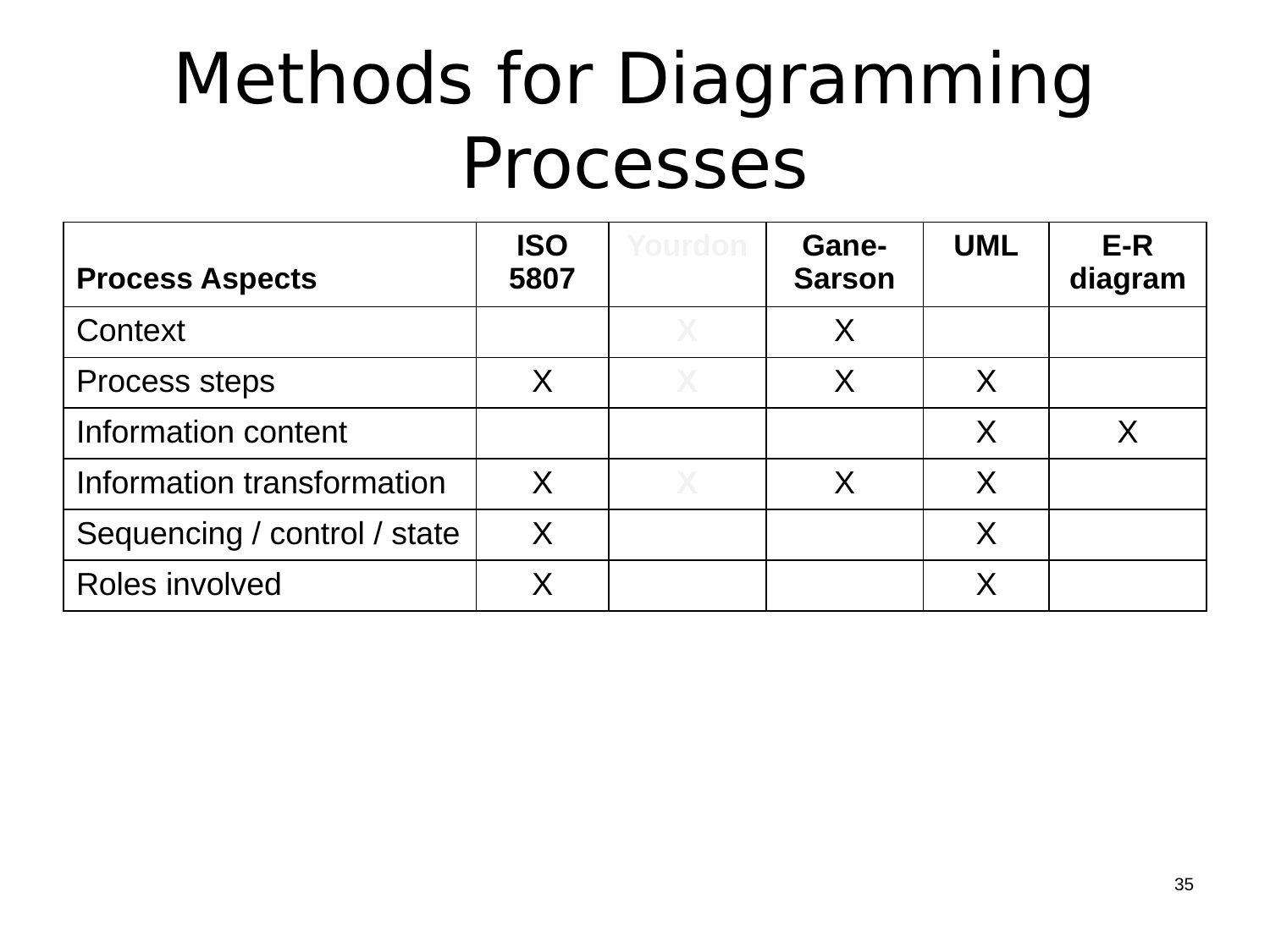

# Methods for Diagramming Processes
| Process Aspects | ISO 5807 | Yourdon | Gane-Sarson | UML | E-R diagram |
| --- | --- | --- | --- | --- | --- |
| Context |  | X | X |  |  |
| Process steps | X | X | X | X |  |
| Information content |  |  |  | X | X |
| Information transformation | X | X | X | X |  |
| Sequencing / control / state | X |  |  | X |  |
| Roles involved | X |  |  | X |  |
  35